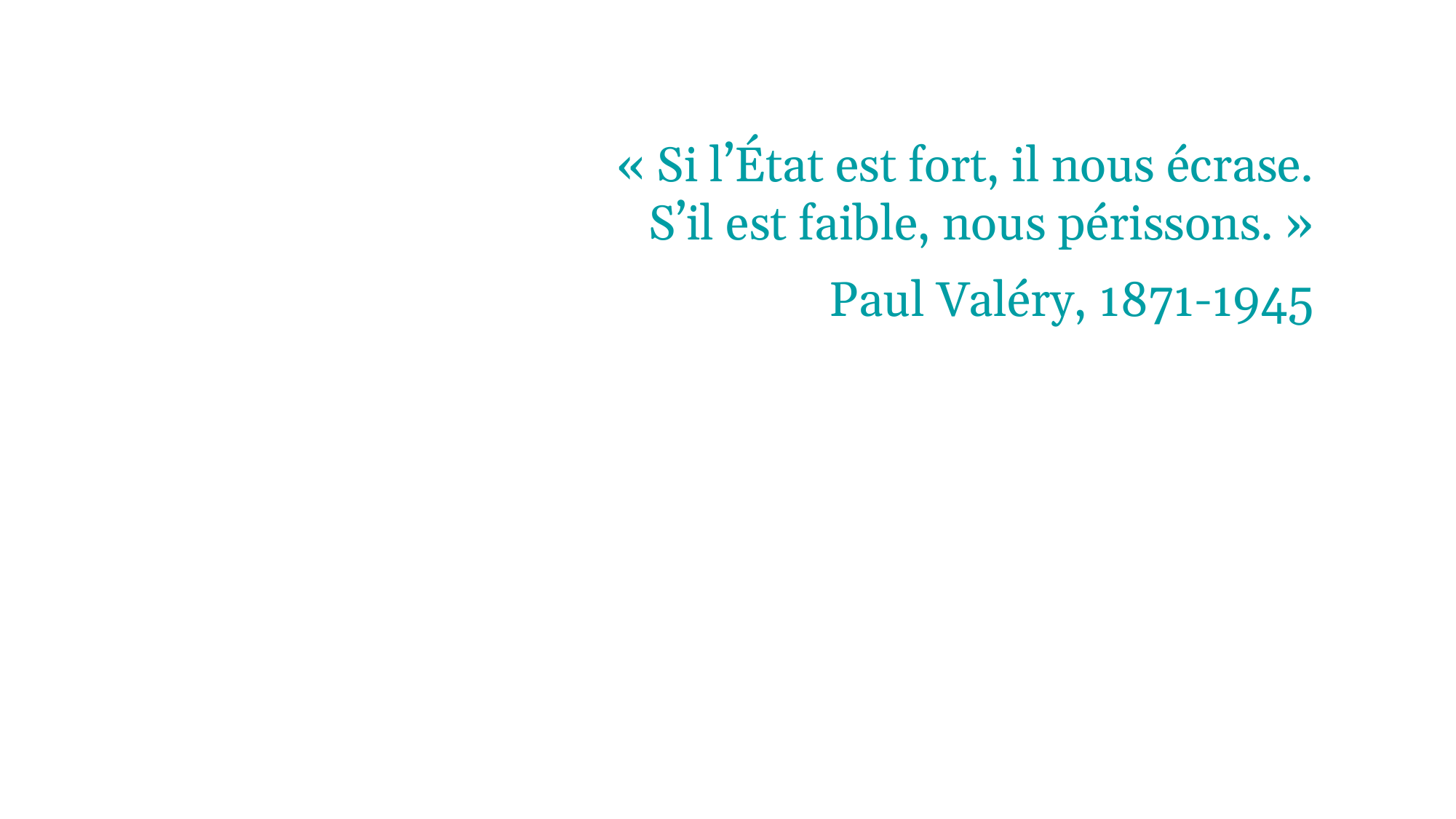

« Si l’État est fort, il nous écrase. S’il est faible, nous périssons. »
Paul Valéry, 1871-1945